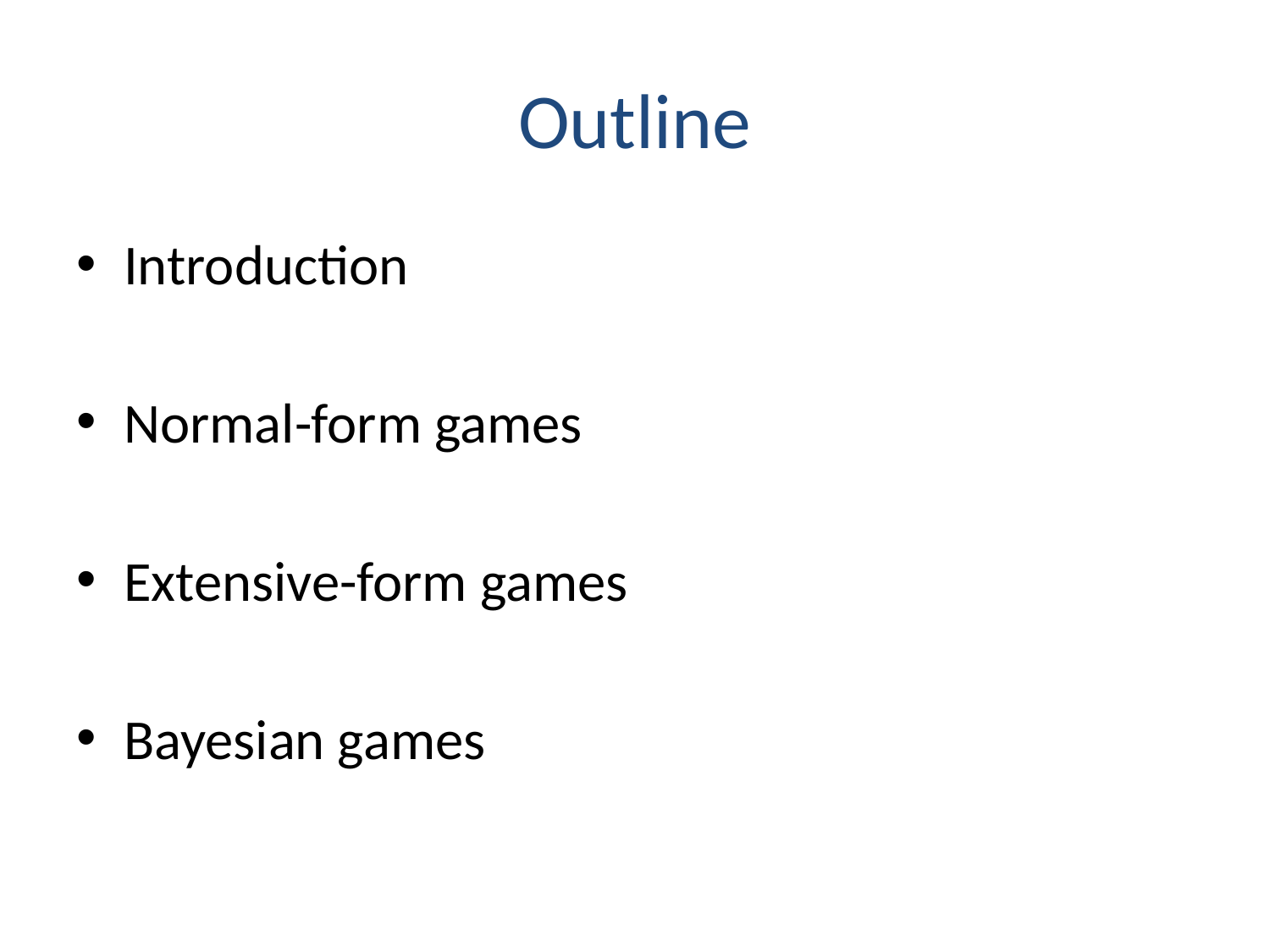

# Outline
Introduction

Normal-form games

Extensive-form games

Bayesian games